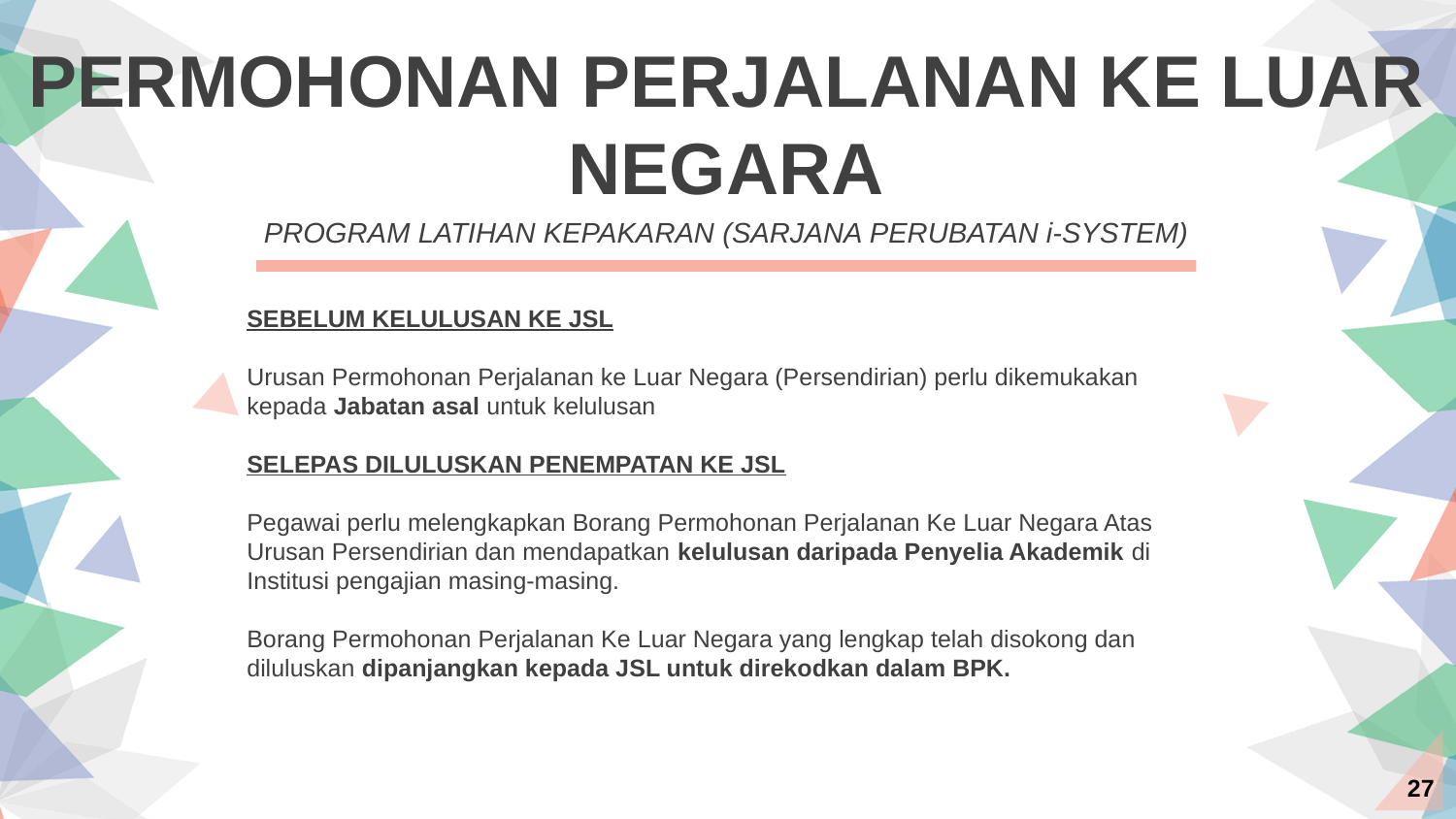

PERMOHONAN PERJALANAN KE LUAR NEGARA
PROGRAM LATIHAN KEPAKARAN (SARJANA PERUBATAN i-SYSTEM)

SEBELUM KELULUSAN KE JSL

Urusan Permohonan Perjalanan ke Luar Negara (Persendirian) perlu dikemukakan kepada Jabatan asal untuk kelulusan

SELEPAS DILULUSKAN PENEMPATAN KE JSL

Pegawai perlu melengkapkan Borang Permohonan Perjalanan Ke Luar Negara Atas Urusan Persendirian dan mendapatkan kelulusan daripada Penyelia Akademik di Institusi pengajian masing-masing.

Borang Permohonan Perjalanan Ke Luar Negara yang lengkap telah disokong dan diluluskan dipanjangkan kepada JSL untuk direkodkan dalam BPK.

27